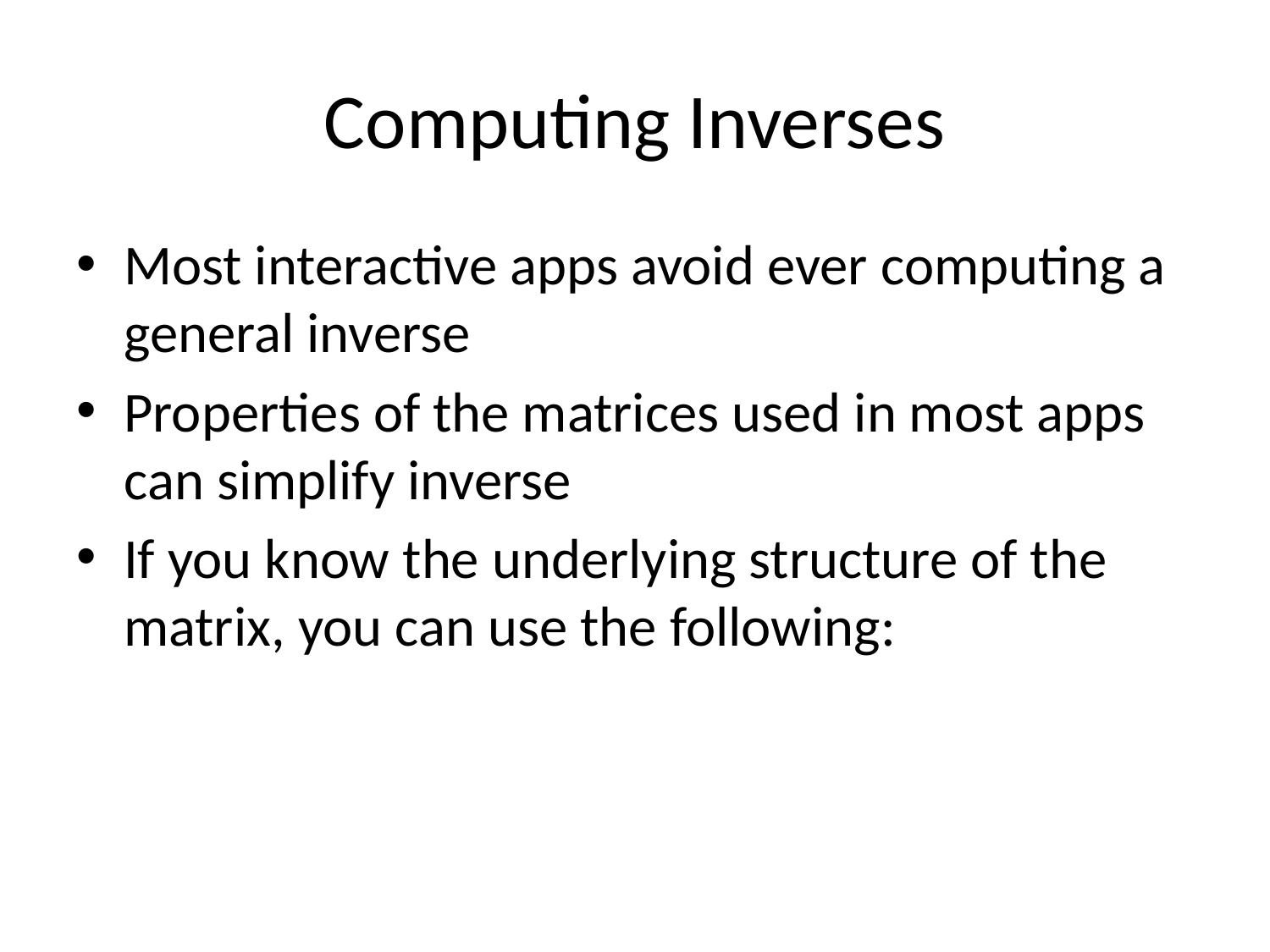

# Computing Inverses
Most interactive apps avoid ever computing a general inverse
Properties of the matrices used in most apps can simplify inverse
If you know the underlying structure of the matrix, you can use the following: